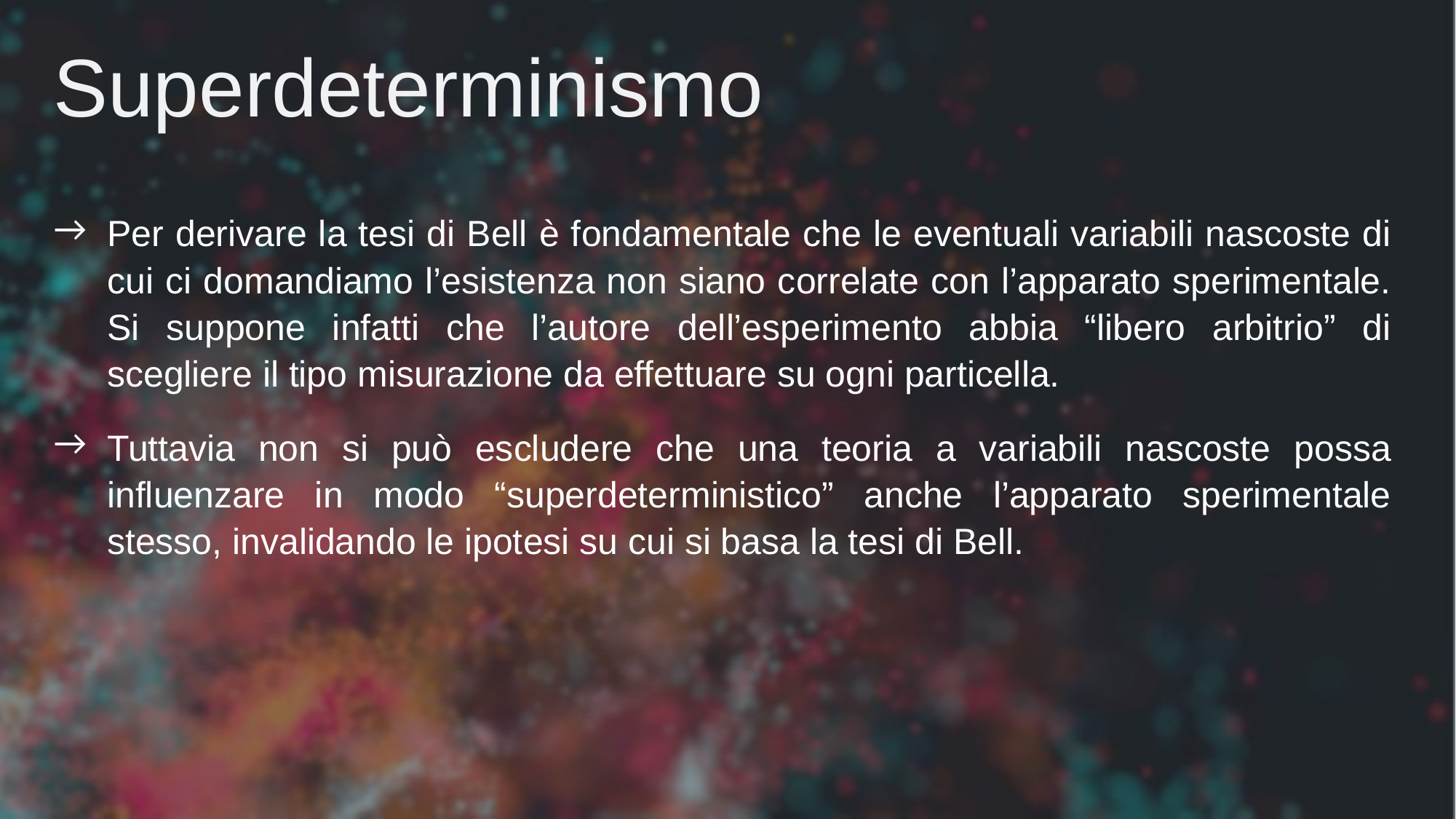

# Superdeterminismo
Per derivare la tesi di Bell è fondamentale che le eventuali variabili nascoste di cui ci domandiamo l’esistenza non siano correlate con l’apparato sperimentale. Si suppone infatti che l’autore dell’esperimento abbia “libero arbitrio” di scegliere il tipo misurazione da effettuare su ogni particella.
Tuttavia non si può escludere che una teoria a variabili nascoste possa influenzare in modo “superdeterministico” anche l’apparato sperimentale stesso, invalidando le ipotesi su cui si basa la tesi di Bell.